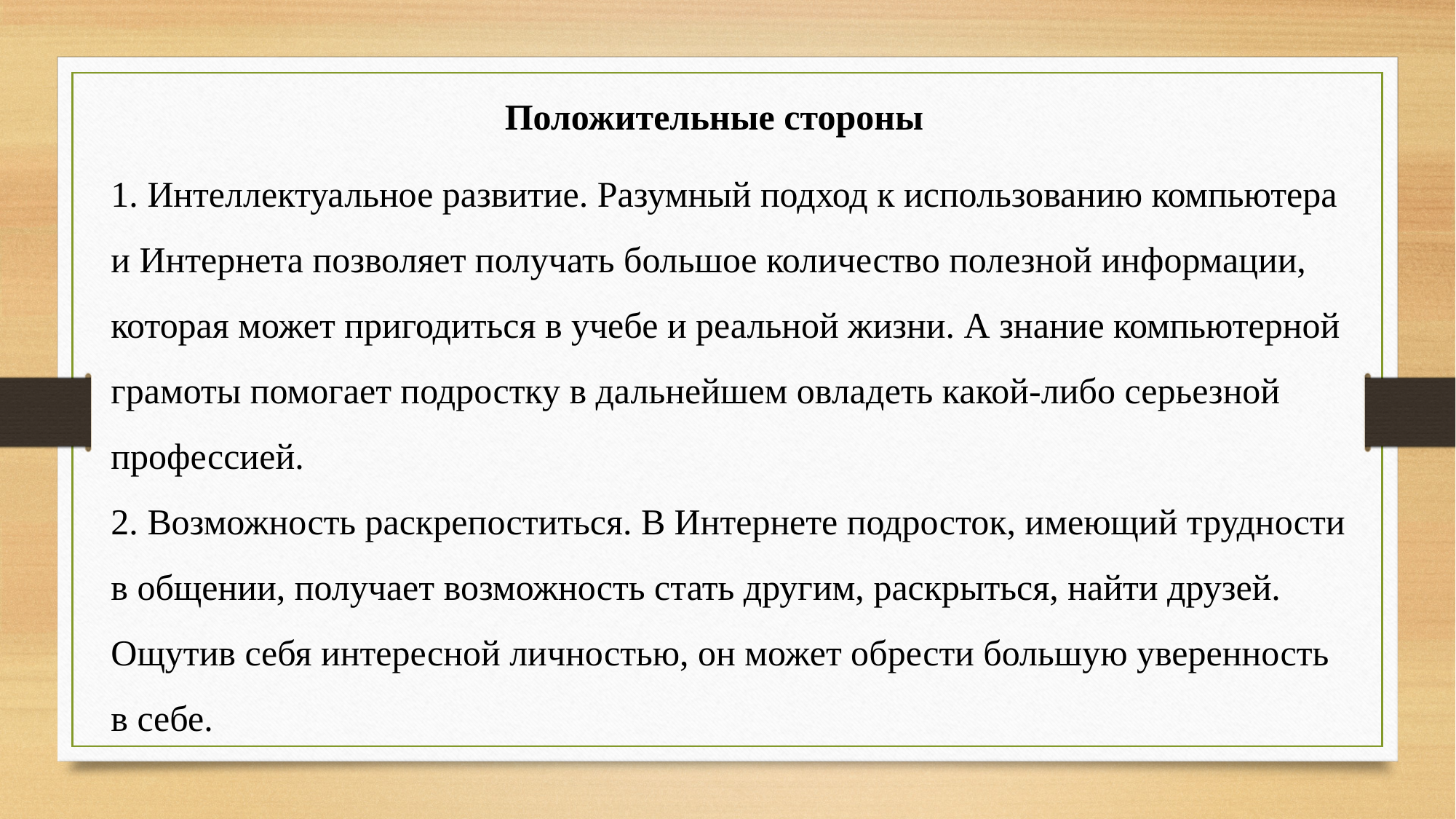

Положительные стороны
1. Интеллектуальное развитие. Разумный подход к использованию компьютера и Интернета позволяет получать большое количество полезной информации, которая может пригодиться в учебе и реальной жизни. А знание компьютерной грамоты помогает подростку в дальнейшем овладеть какой-либо серьезной профессией.
2. Возможность раскрепоститься. В Интернете подросток, имеющий трудности в общении, получает возможность стать другим, раскрыться, найти друзей. Ощутив себя интересной личностью, он может обрести большую уверенность в себе.